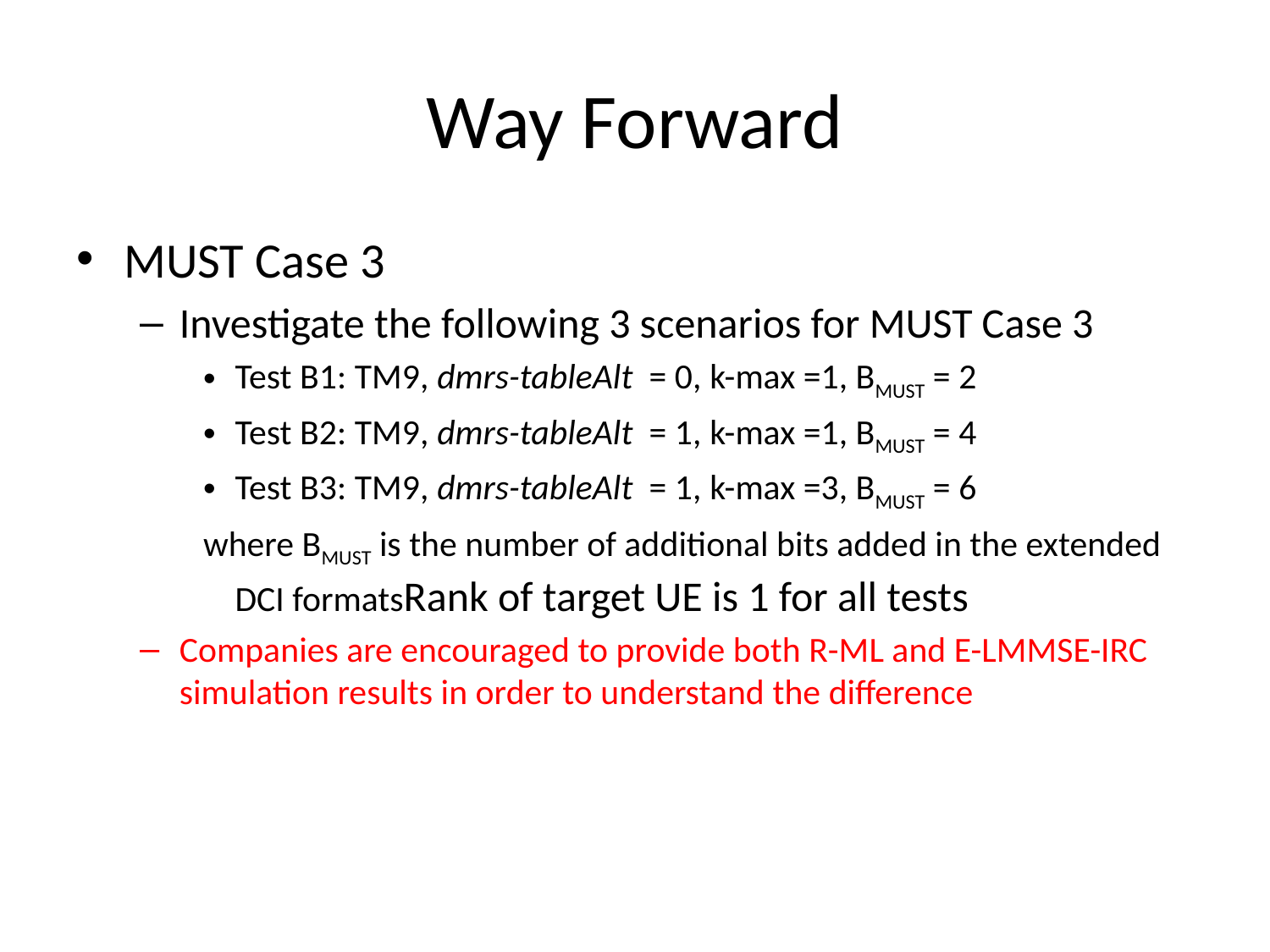

# Way Forward
MUST Case 3
Investigate the following 3 scenarios for MUST Case 3
Test B1: TM9, dmrs-tableAlt  = 0, k-max =1, BMUST = 2
Test B2: TM9, dmrs-tableAlt  = 1, k-max =1, BMUST = 4
Test B3: TM9, dmrs-tableAlt  = 1, k-max =3, BMUST = 6
where BMUST is the number of additional bits added in the extended DCI formatsRank of target UE is 1 for all tests
Companies are encouraged to provide both R-ML and E-LMMSE-IRC simulation results in order to understand the difference